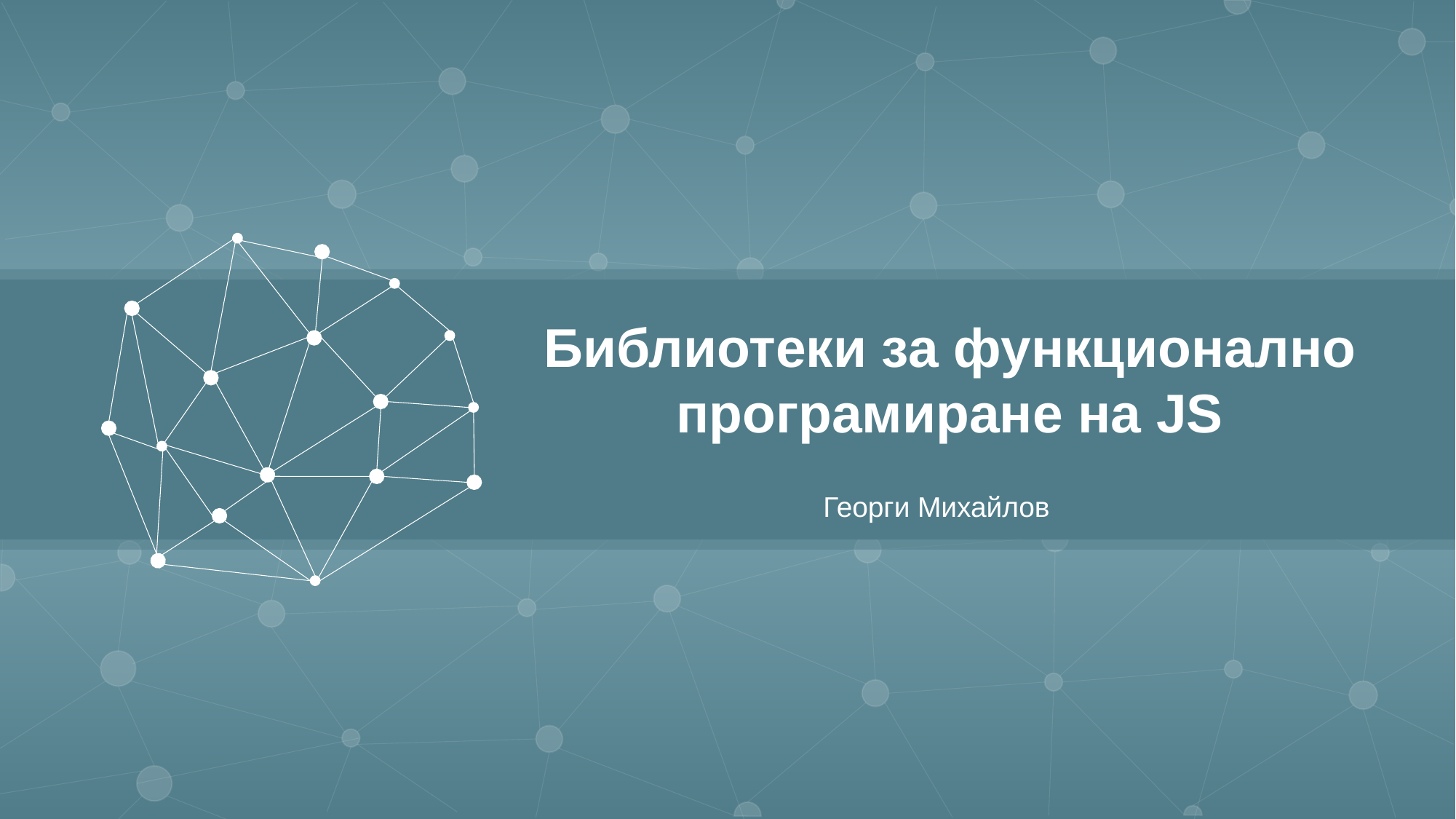

Библиотеки за функционално програмиране на JS
Георги Михайлов